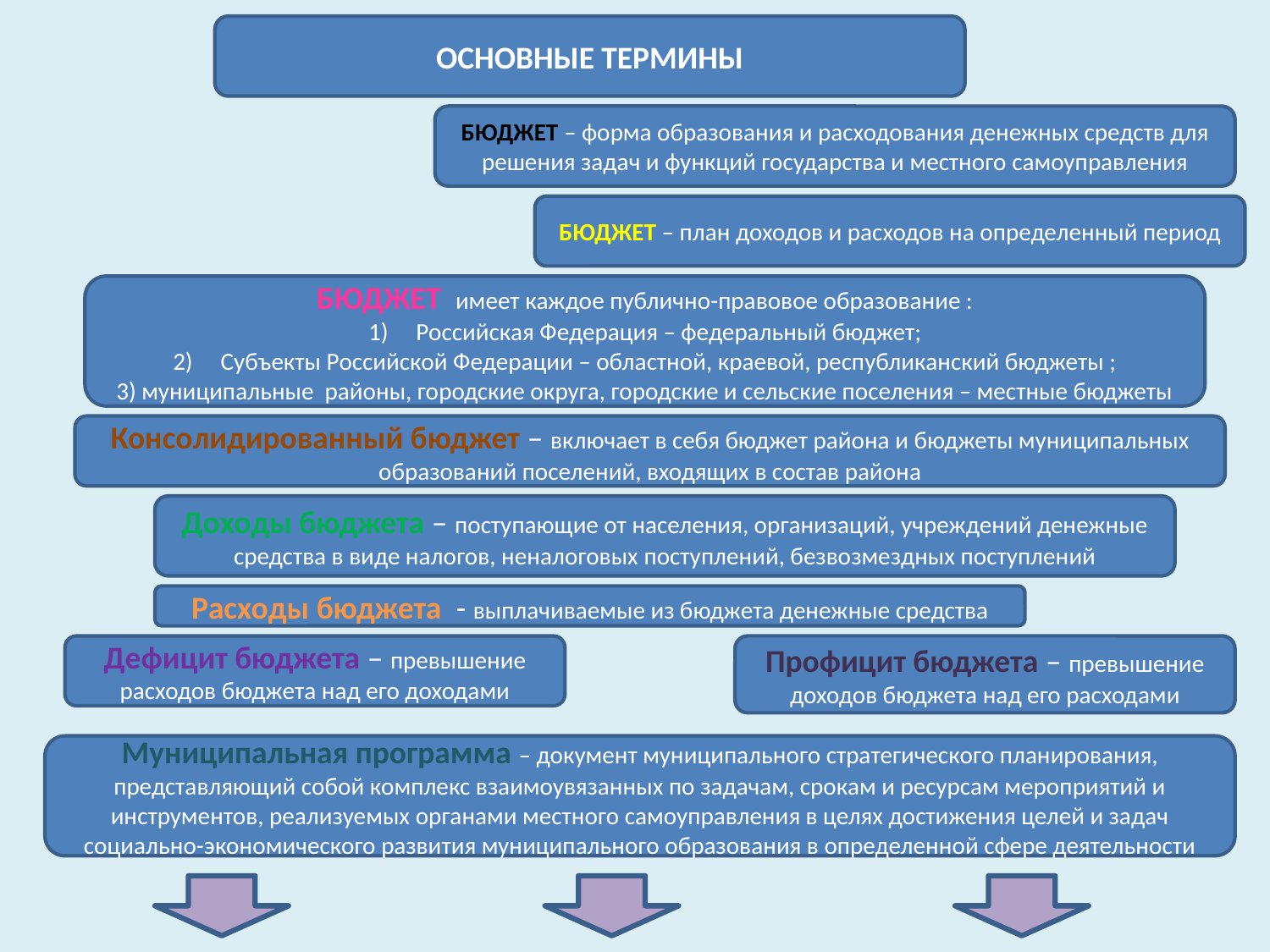

ОСНОВНЫЕ ТЕРМИНЫ
БЮДЖЕТ – форма образования и расходования денежных средств для решения задач и функций государства и местного самоуправления
БЮДЖЕТ – план доходов и расходов на определенный период
БЮДЖЕТ  имеет каждое публично-правовое образование :
Российская Федерация – федеральный бюджет;
Субъекты Российской Федерации – областной, краевой, республиканский бюджеты ;
3) муниципальные  районы, городские округа, городские и сельские поселения – местные бюджеты
Консолидированный бюджет – включает в себя бюджет района и бюджеты муниципальных образований поселений, входящих в состав района
Доходы бюджета – поступающие от населения, организаций, учреждений денежные средства в виде налогов, неналоговых поступлений, безвозмездных поступлений
Расходы бюджета  - выплачиваемые из бюджета денежные средства
Дефицит бюджета – превышение расходов бюджета над его доходами
Профицит бюджета – превышение доходов бюджета над его расходами
Муниципальная программа – документ муниципального стратегического планирования, представляющий собой комплекс взаимоувязанных по задачам, срокам и ресурсам мероприятий и инструментов, реализуемых органами местного самоуправления в целях достижения целей и задач социально-экономического развития муниципального образования в определенной сфере деятельности